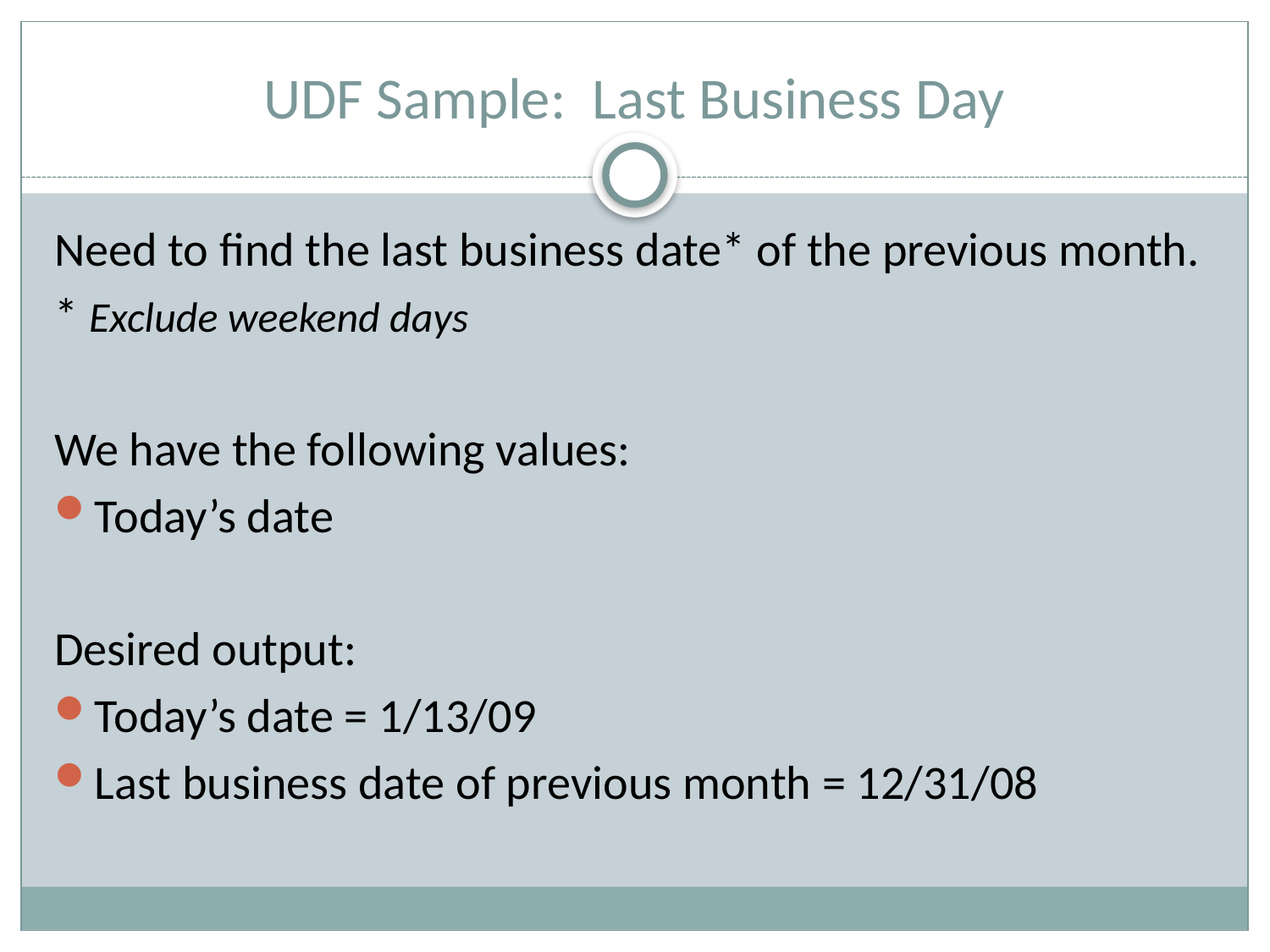

# UDF Sample:  Last Business Day
Need to find the last business date* of the previous month.
* Exclude weekend days

We have the following values:
Today’s date

Desired output:
Today’s date = 1/13/09
Last business date of previous month = 12/31/08